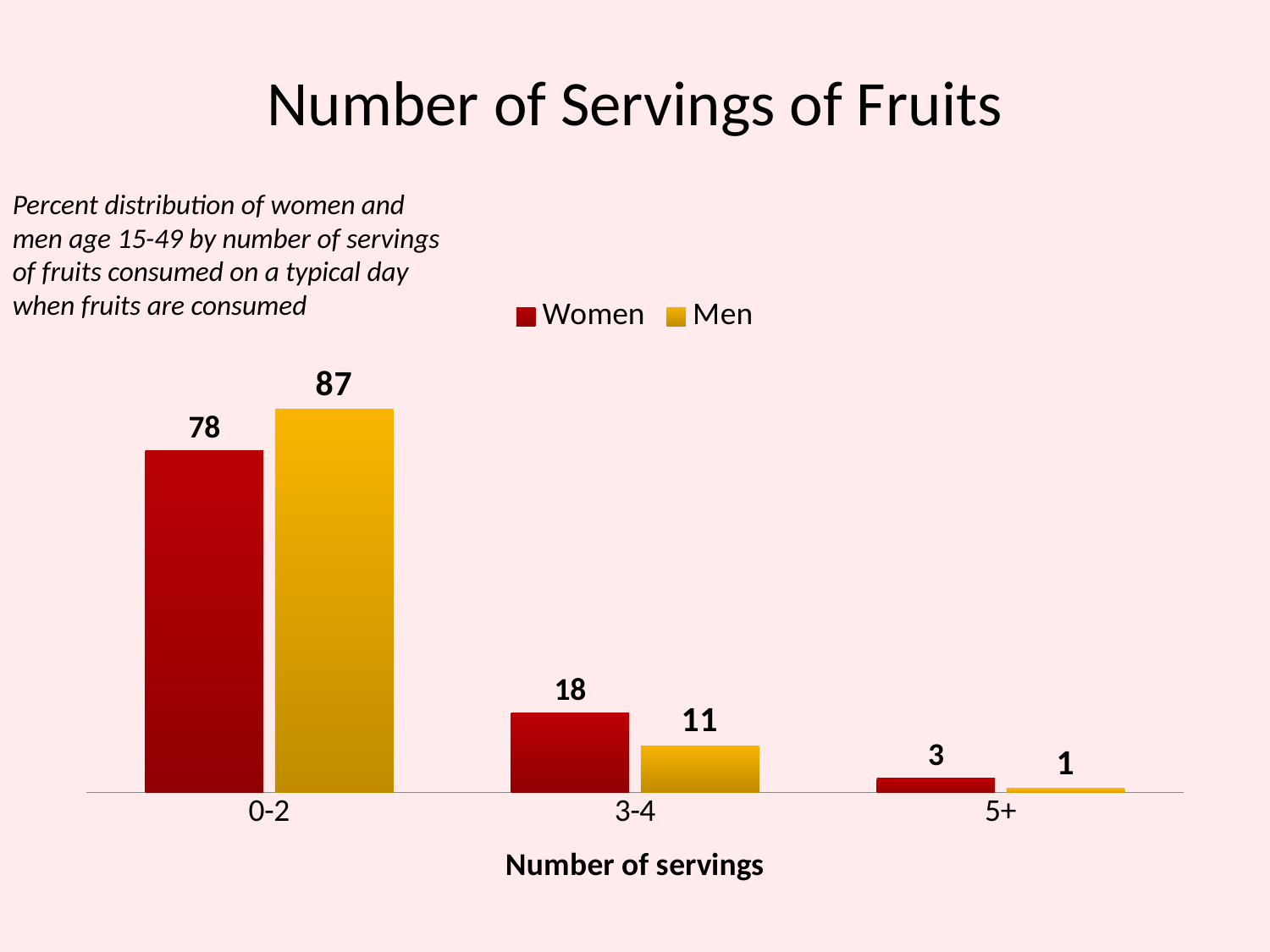

# Number of Servings of Fruits
Percent distribution of women and men age 15-49 by number of servings of fruits consumed on a typical day when fruits are consumed

### Chart

| Category | Women | Men |
|---|---|---|
| 0-2 | 77.6 | 86.9 |
| 3-4 | 18.0 | 10.6 |
| 5+ | 3.2 | 0.9 |